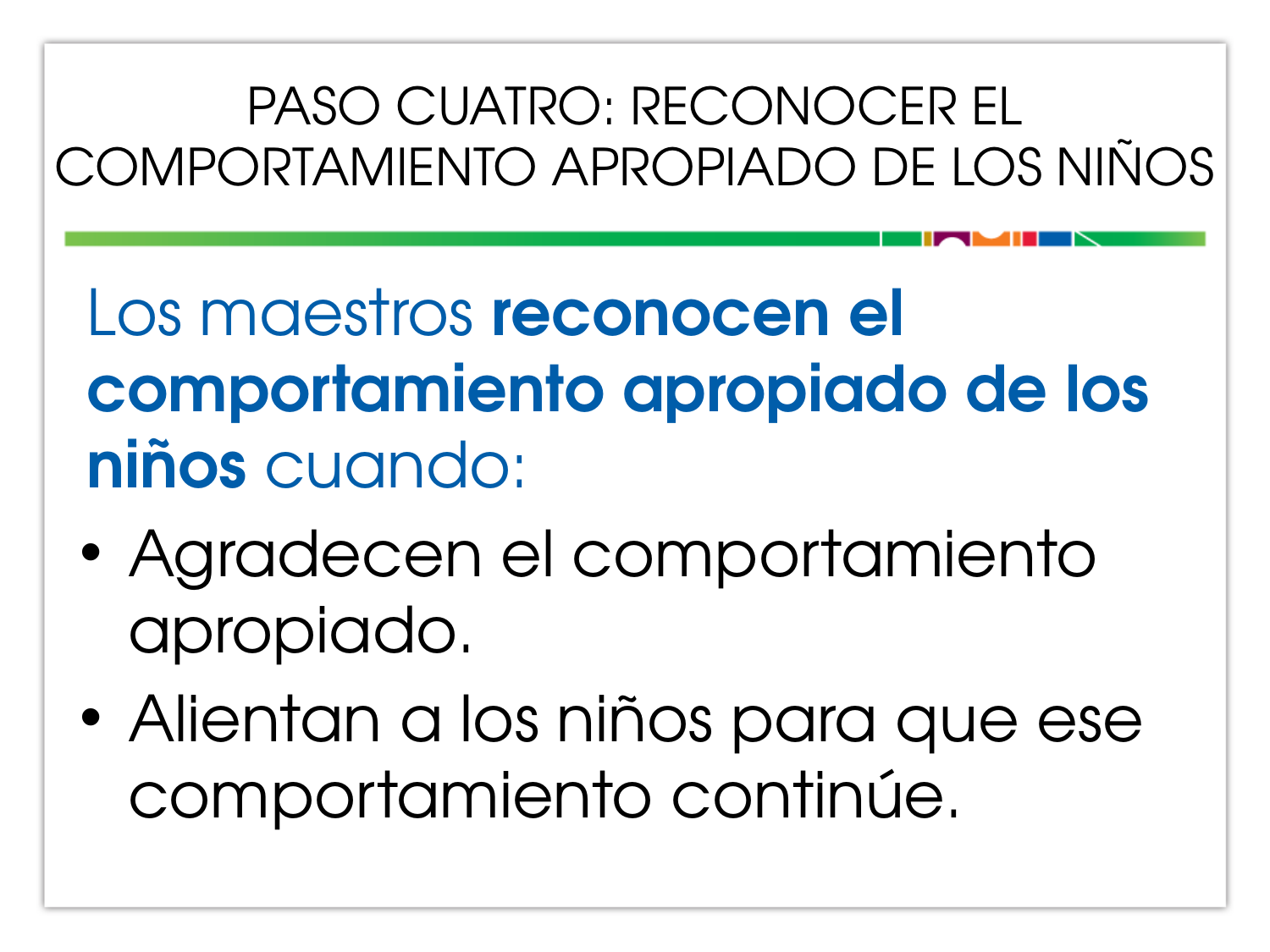

# Paso cuatro: Reconocer el comportamiento apropiado de los niños
Los maestros reconocen el comportamiento apropiado de los niños cuando:
Agradecen el comportamiento apropiado.
Alientan a los niños para que ese comportamiento continúe.